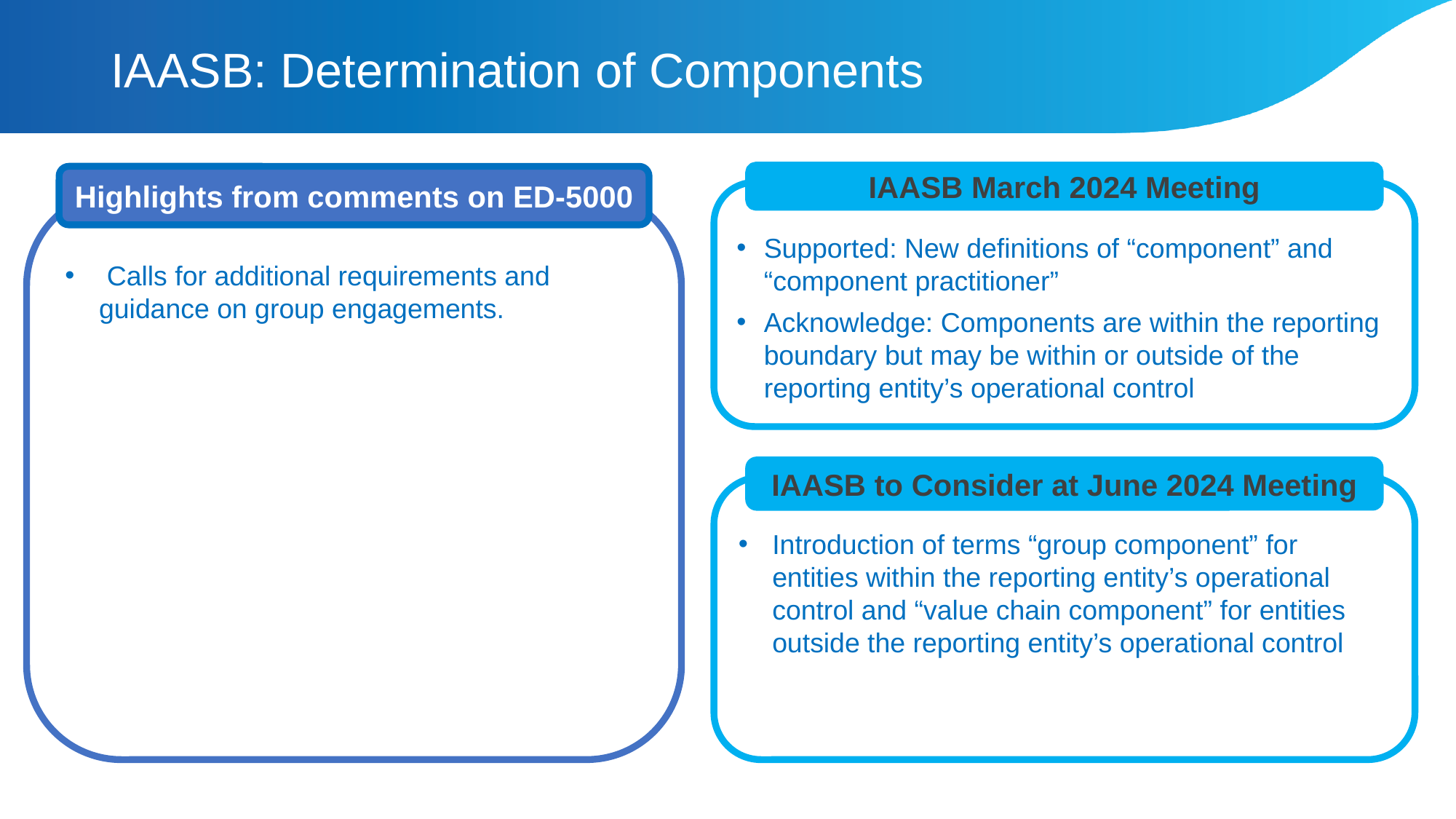

# IAASB: Determination of Components

IAASB March 2024 Meeting

Supported: New definitions of “component” and “component practitioner”
Acknowledge: Components are within the reporting boundary but may be within or outside of the reporting entity’s operational control
Highlights from comments on ED-5000

 Calls for additional requirements and guidance on group engagements.
IAASB to Consider at June 2024 Meeting

Introduction of terms “group component” for entities within the reporting entity’s operational control and “value chain component” for entities outside the reporting entity’s operational control
Page 18